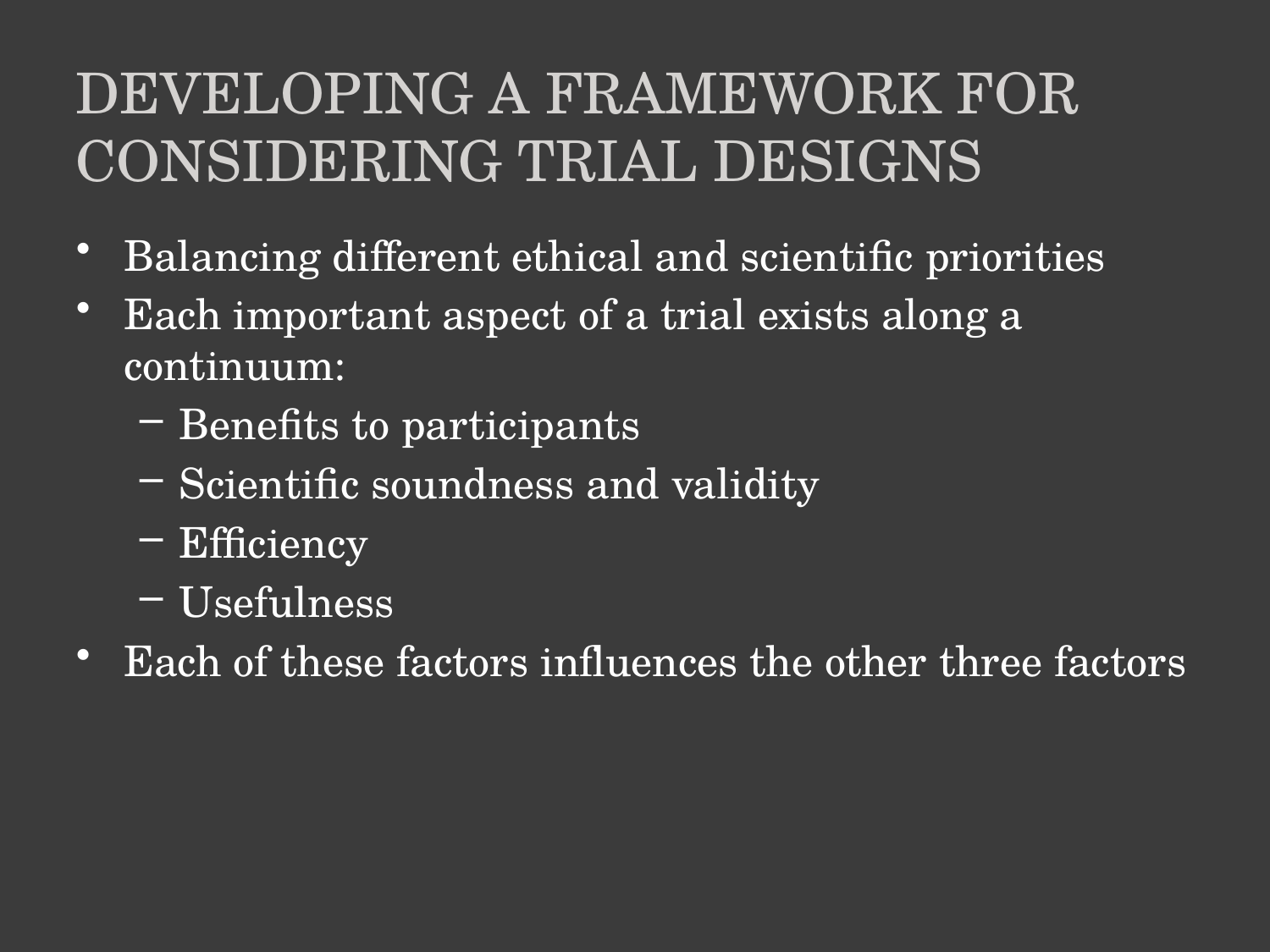

# Developing a framework for considering trial designs
Balancing different ethical and scientific priorities
Each important aspect of a trial exists along a continuum:
Benefits to participants
Scientific soundness and validity
Efficiency
Usefulness
Each of these factors influences the other three factors